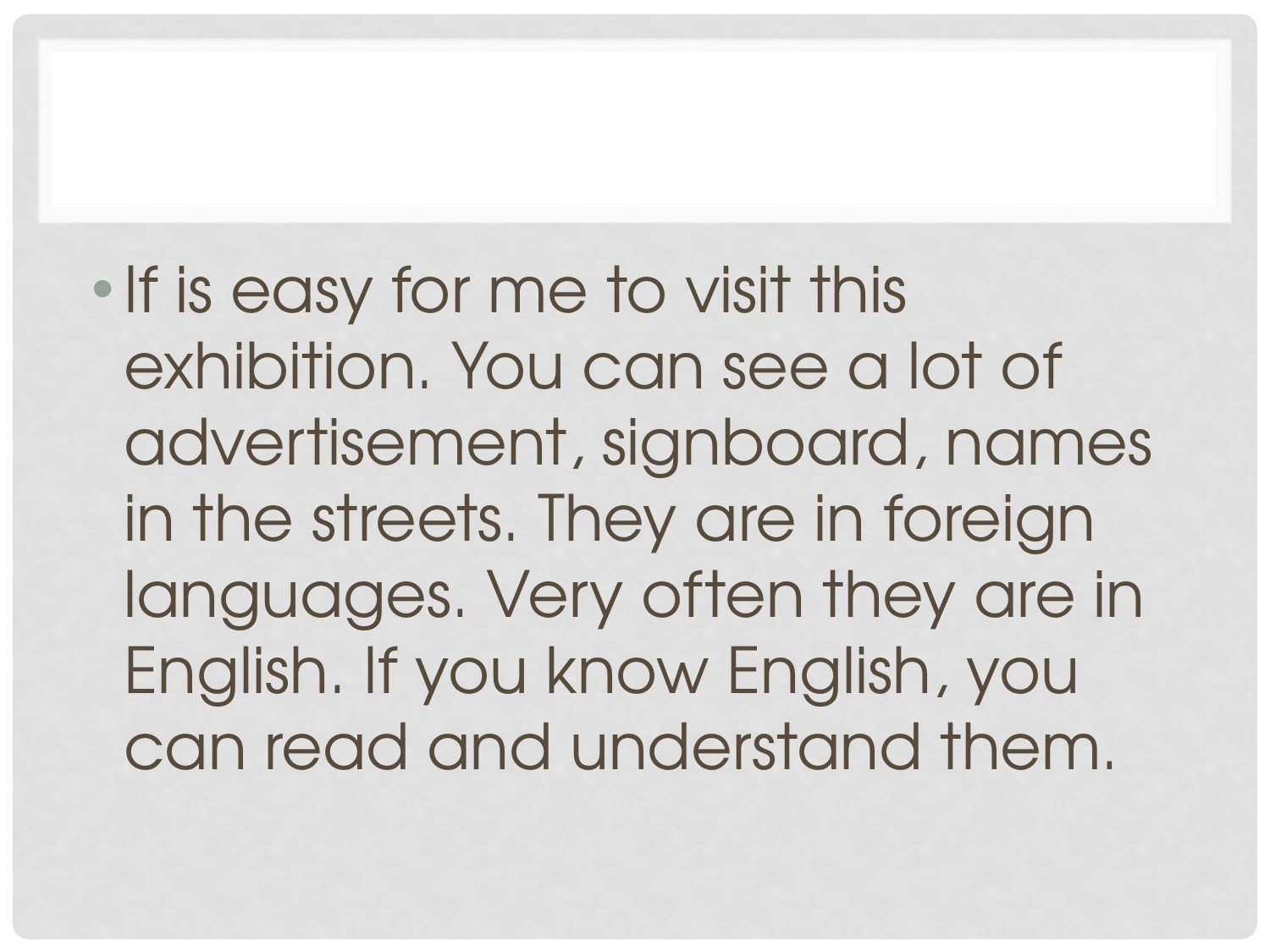

#
If is easy for me to visit this exhibition. You can see a lot of advertisement, signboard, names in the streets. They are in foreign languages. Very often they are in English. If you know English, you can read and understand them.